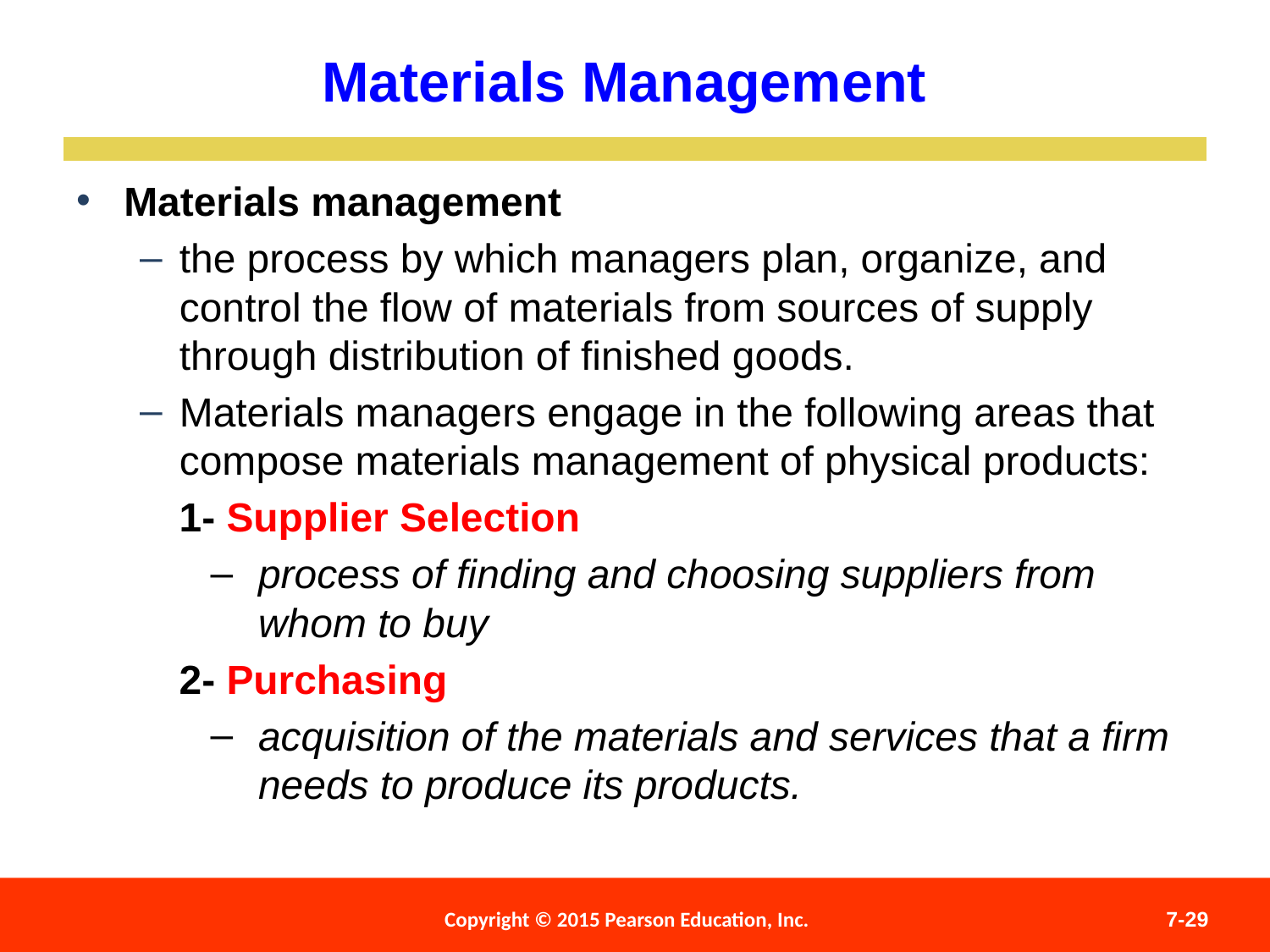

Materials Management
Materials management
the process by which managers plan, organize, and control the flow of materials from sources of supply through distribution of finished goods.
Materials managers engage in the following areas that compose materials management of physical products:
1- Supplier Selection
process of finding and choosing suppliers from whom to buy
2- Purchasing
acquisition of the materials and services that a firm needs to produce its products.